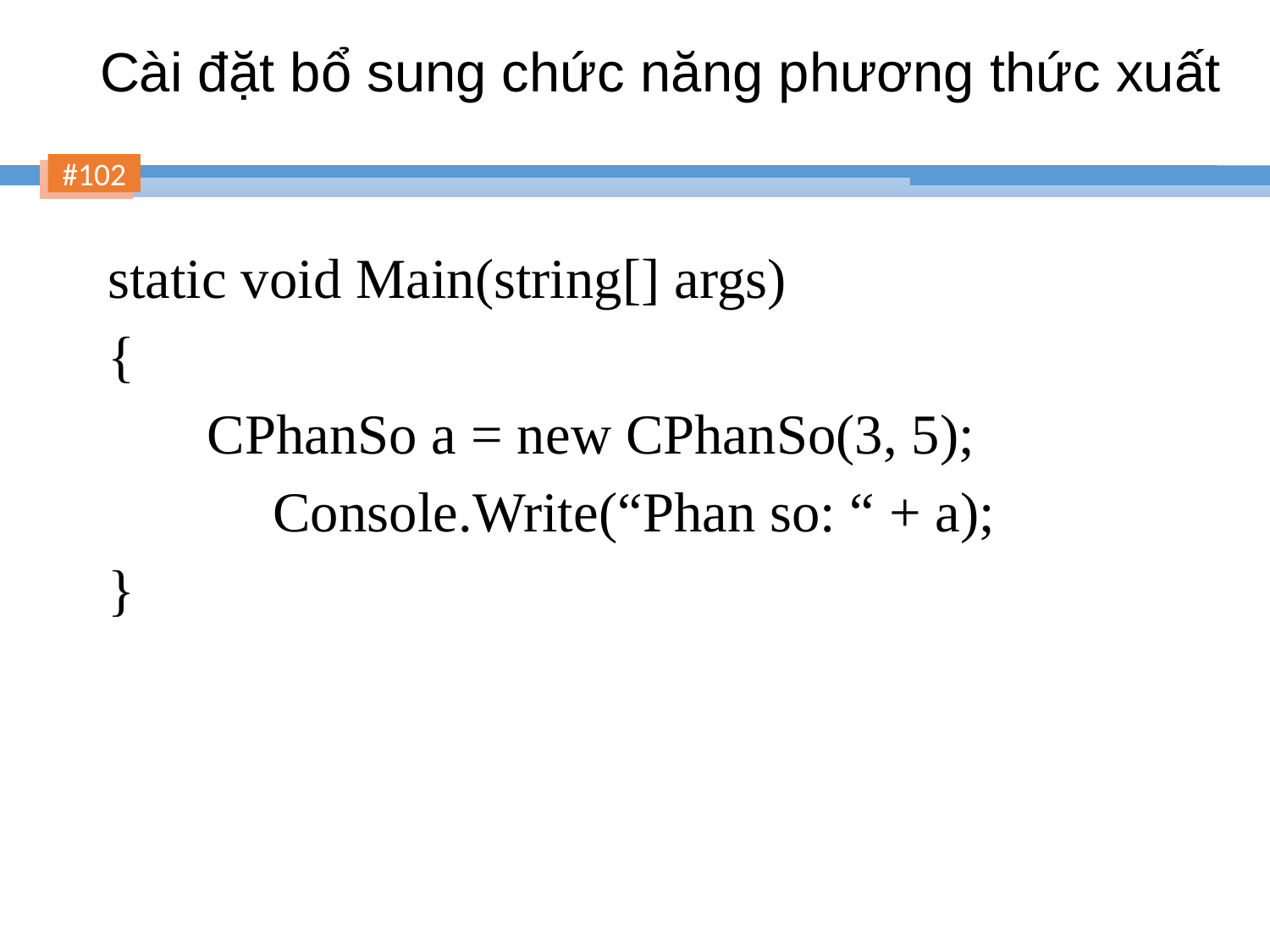

# Cài đặt bổ sung chức năng phương thức xuất
static void Main(string[] args)
{
       CPhanSo a = new CPhanSo(3, 5);
		Console.Write(“Phan so: “ + a);
}

102